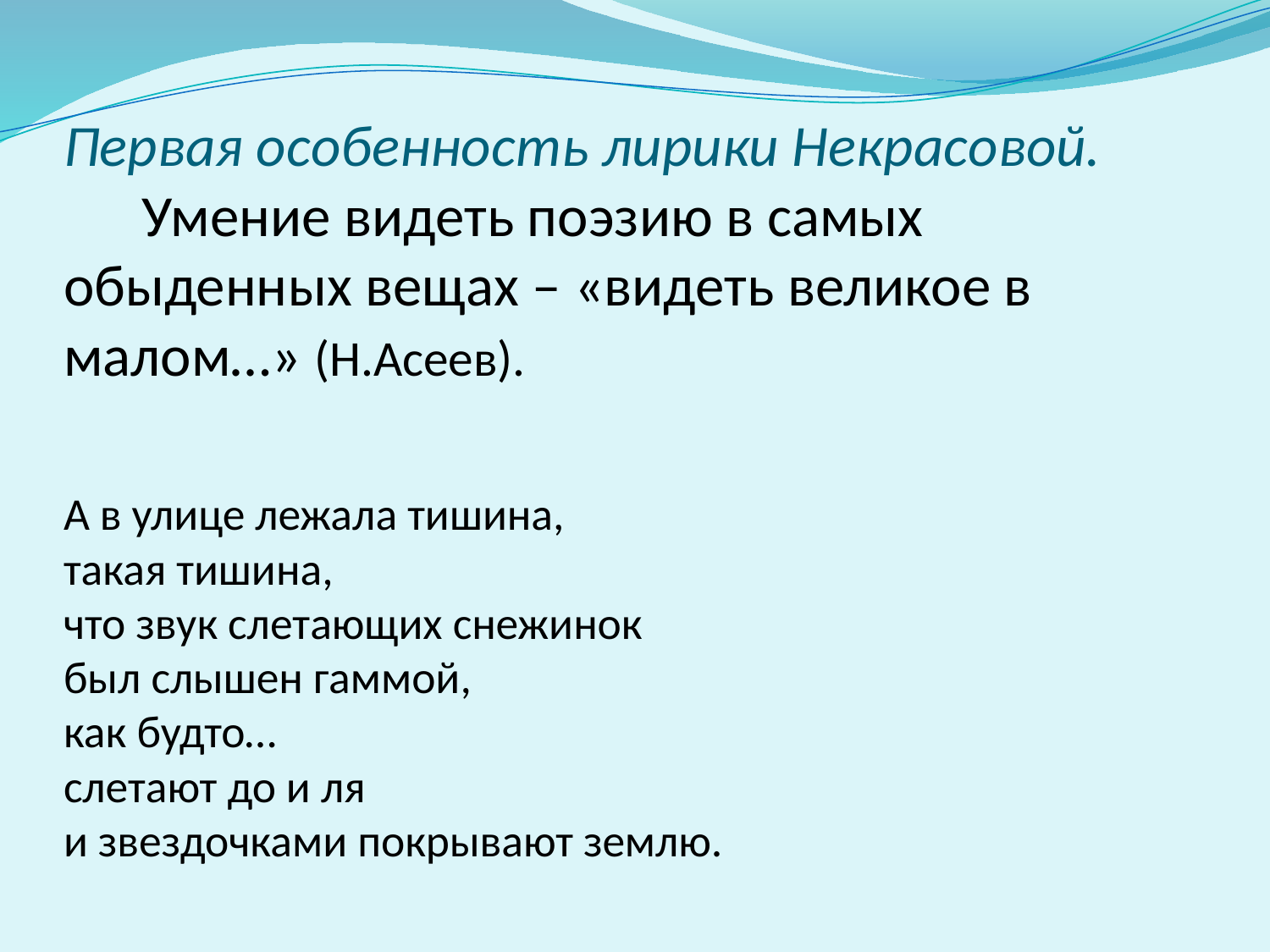

# Первая особенность лирики Некрасовой. Умение видеть поэзию в самых обыденных вещах – «видеть великое в малом…» (Н.Асеев). А в улице лежала тишина, такая тишина, что звук слетающих снежинок был слышен гаммой, как будто… слетают до и ля и звездочками покрывают землю.